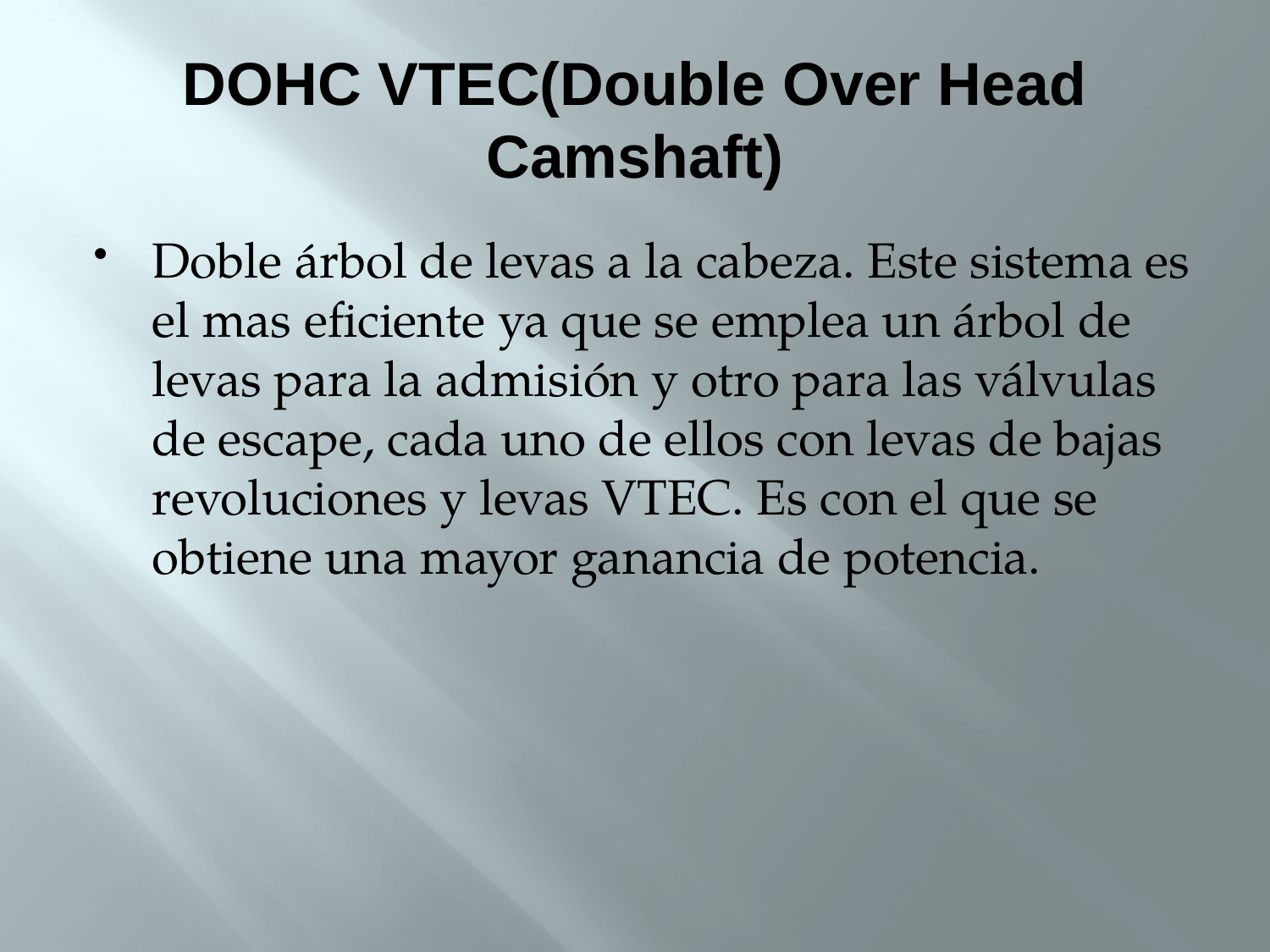

# DOHC VTEC(Double Over Head Camshaft)
Doble árbol de levas a la cabeza. Este sistema es el mas eficiente ya que se emplea un árbol de levas para la admisión y otro para las válvulas de escape, cada uno de ellos con levas de bajas revoluciones y levas VTEC. Es con el que se obtiene una mayor ganancia de potencia.